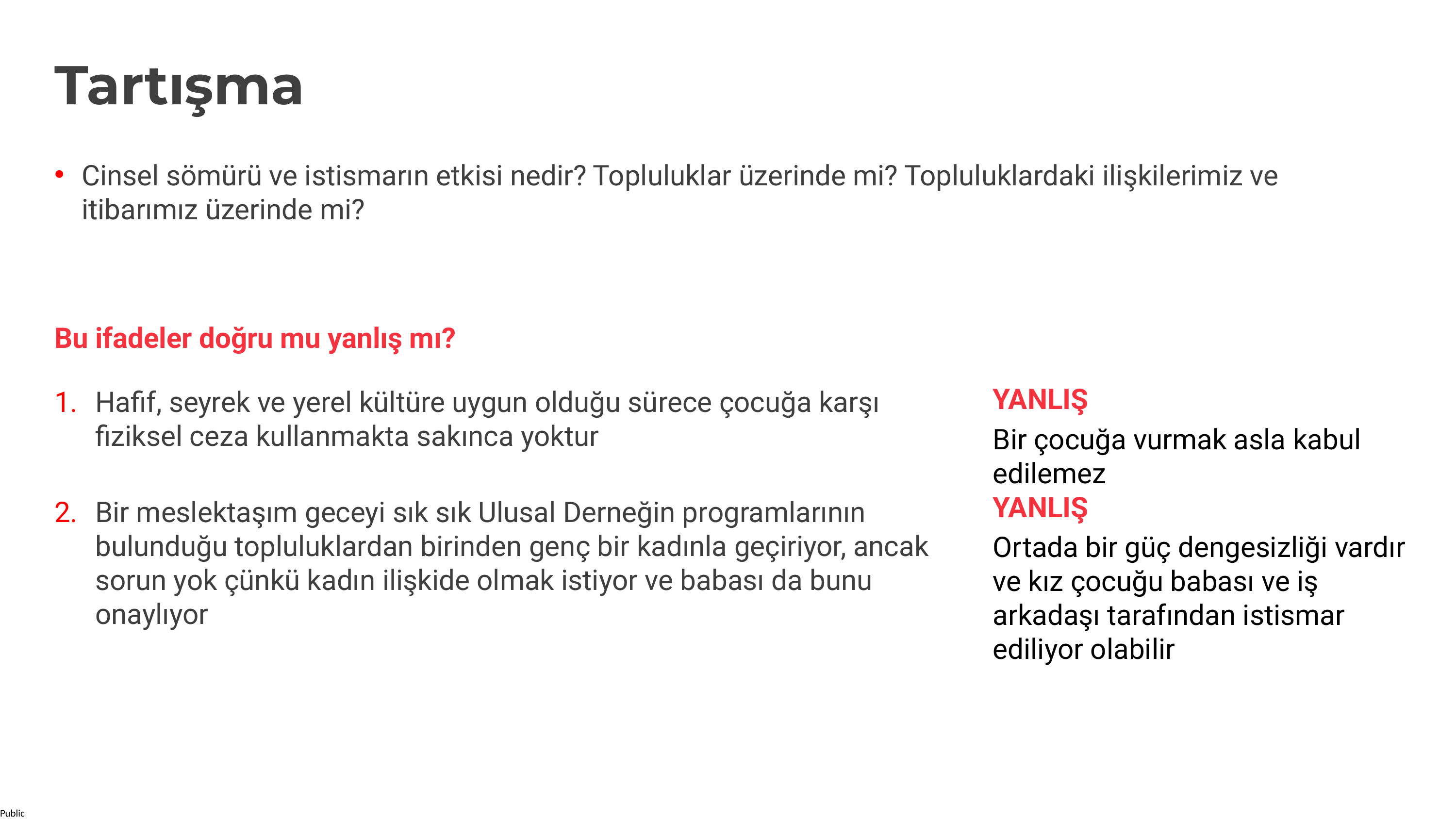

Tartışma
Cinsel sömürü ve istismarın etkisi nedir? Topluluklar üzerinde mi? Topluluklardaki ilişkilerimiz ve itibarımız üzerinde mi?

Bu ifadeler doğru mu yanlış mı?
YANLIŞ
Bir çocuğa vurmak asla kabul edilemez
Hafif, seyrek ve yerel kültüre uygun olduğu sürece çocuğa karşı fiziksel ceza kullanmakta sakınca yoktur
Bir meslektaşım geceyi sık sık Ulusal Derneğin programlarının bulunduğu topluluklardan birinden genç bir kadınla geçiriyor, ancak sorun yok çünkü kadın ilişkide olmak istiyor ve babası da bunu onaylıyor
YANLIŞ
Ortada bir güç dengesizliği vardır ve kız çocuğu babası ve iş arkadaşı tarafından istismar ediliyor olabilir